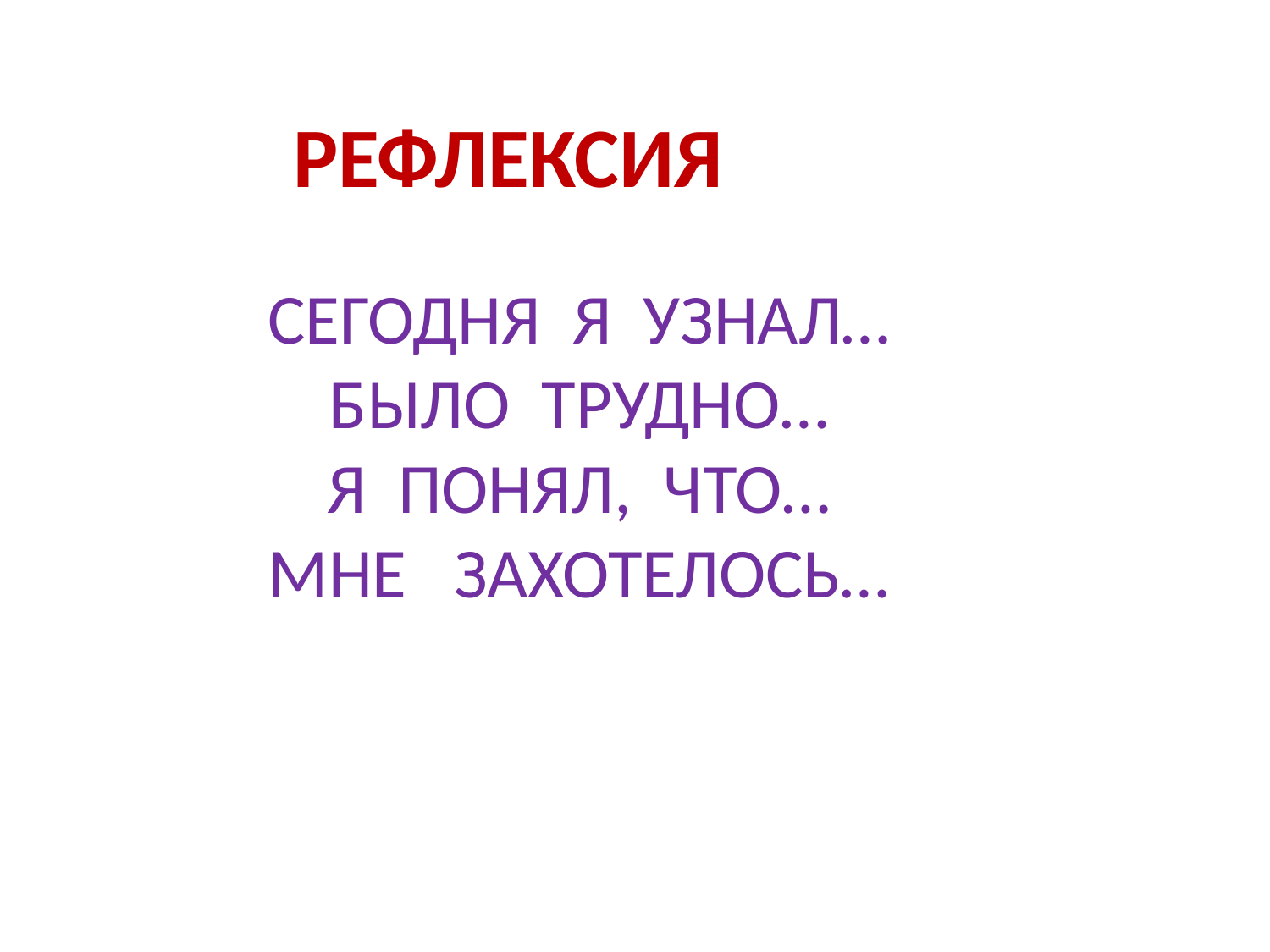

РЕФЛЕКСИЯ
# СЕГОДНЯ  Я  УЗНАЛ… БЫЛО  ТРУДНО… Я  ПОНЯЛ,  ЧТО… МНЕ   ЗАХОТЕЛОСЬ…